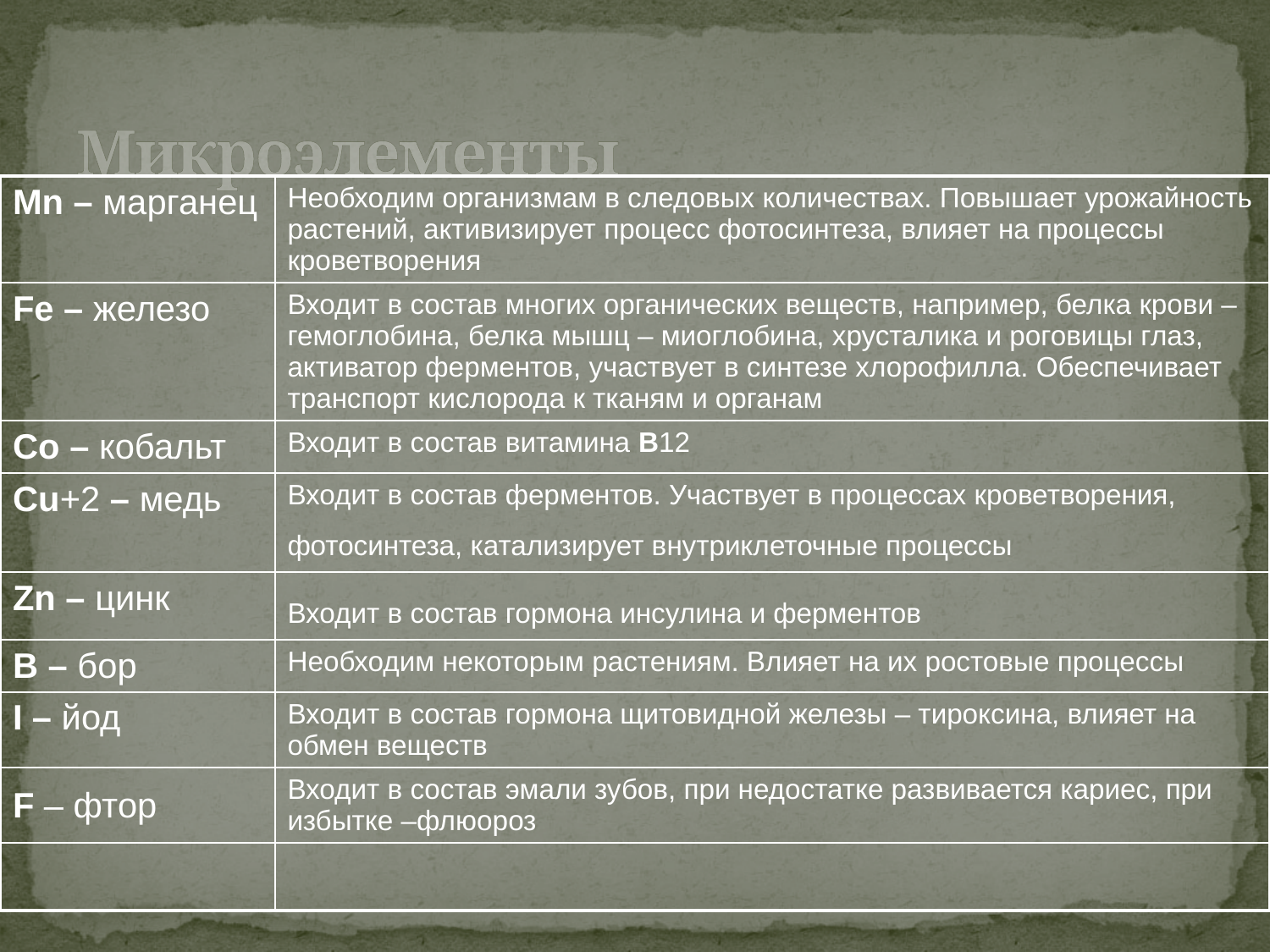

# Микроэлементы
| Mn – марганец | Необходим организмам в следовых количествах. Повышает урожайность растений, активизирует процесс фотосинтеза, влияет на процессы кроветворения |
| --- | --- |
| Fe – железо | Входит в состав многих органических веществ, например, белка крови – гемоглобина, белка мышц – миоглобина, хрусталика и роговицы глаз, активатор ферментов, участвует в синтезе хлорофилла. Обеспечивает транспорт кислорода к тканям и органам |
| Co – кобальт | Входит в состав витамина B12 |
| Cu+2 – медь | Входит в состав ферментов. Участвует в процессах кроветворения, фотосинтеза, катализирует внутриклеточные процессы |
| Zn – цинк | Входит в состав гормона инсулина и ферментов |
| B – бор | Необходим некоторым растениям. Влияет на их ростовые процессы |
| I – йод | Входит в состав гормона щитовидной железы – тироксина, влияет на обмен веществ |
| F – фтор | Входит в состав эмали зубов, при недостатке развивается кариес, при избытке –флюороз |
|  |  |